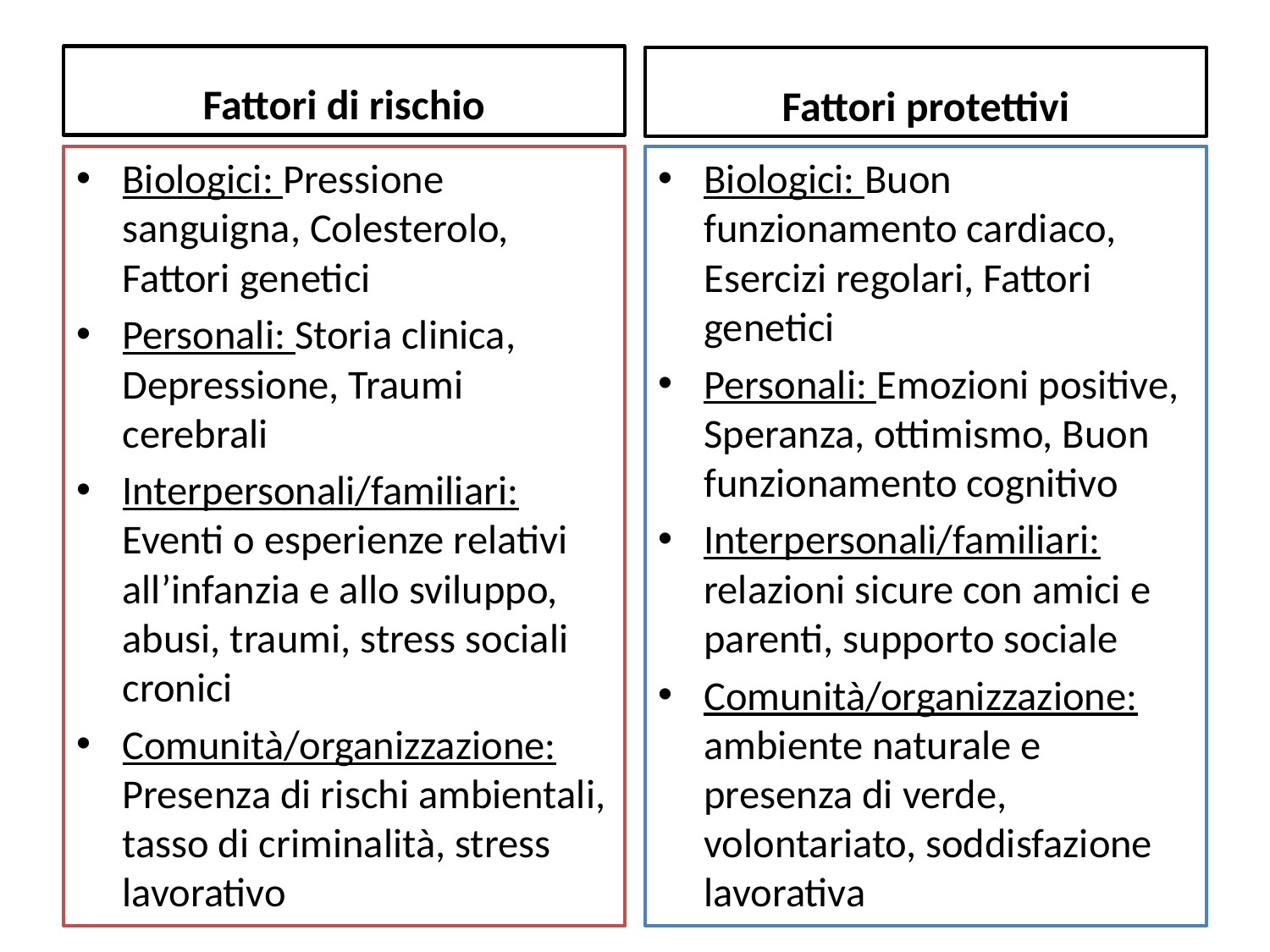

Fattori di rischio
Fattori protettivi
Biologici: Pressione sanguigna, Colesterolo, Fattori genetici
Personali: Storia clinica, Depressione, Traumi cerebrali
Interpersonali/familiari: Eventi o esperienze relativi all’infanzia e allo sviluppo, abusi, traumi, stress sociali cronici
Comunità/organizzazione: Presenza di rischi ambientali, tasso di criminalità, stress lavorativo

Biologici: Buon funzionamento cardiaco, Esercizi regolari, Fattori genetici
Personali: Emozioni positive, Speranza, ottimismo, Buon funzionamento cognitivo
Interpersonali/familiari: relazioni sicure con amici e parenti, supporto sociale
Comunità/organizzazione: ambiente naturale e presenza di verde, volontariato, soddisfazione lavorativa